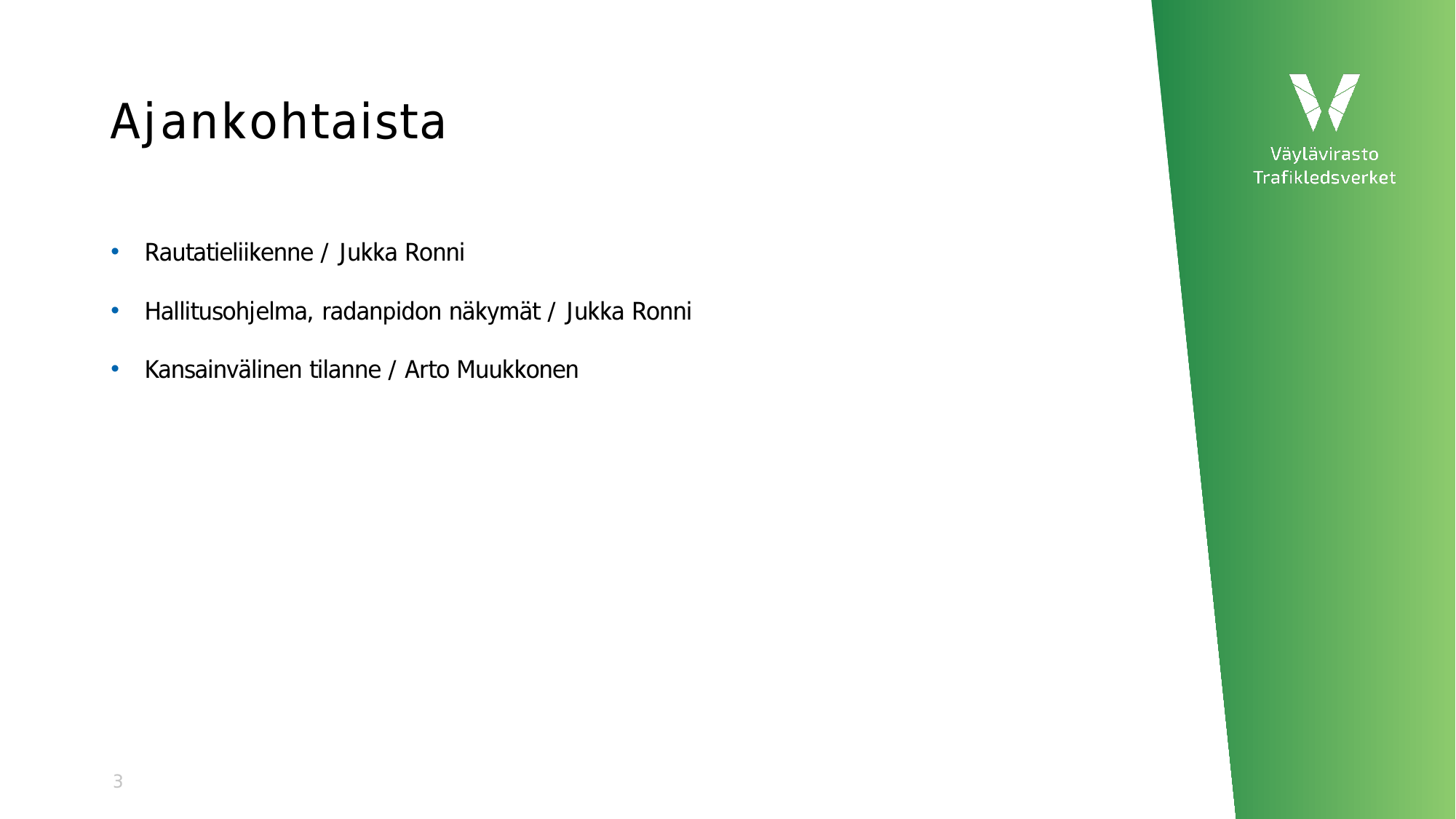

# Ajankohtaista
Rautatieliikenne / Jukka Ronni
Hallitusohjelma, radanpidon näkymät / Jukka Ronni
Kansainvälinen tilanne / Arto Muukkonen
3